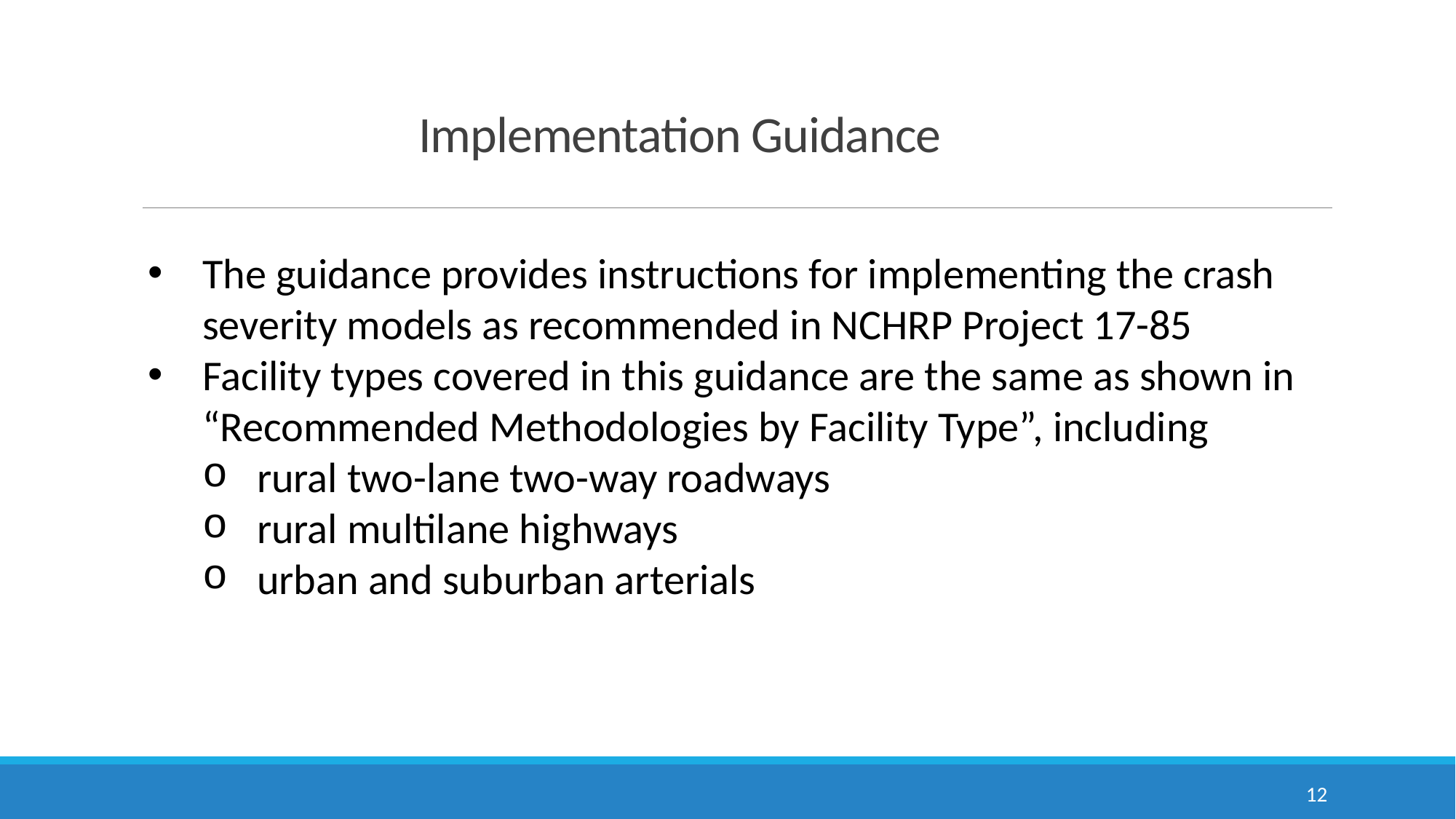

# Implementation Guidance
The guidance provides instructions for implementing the crash severity models as recommended in NCHRP Project 17-85
Facility types covered in this guidance are the same as shown in “Recommended Methodologies by Facility Type”, including
rural two-lane two-way roadways
rural multilane highways
urban and suburban arterials
12